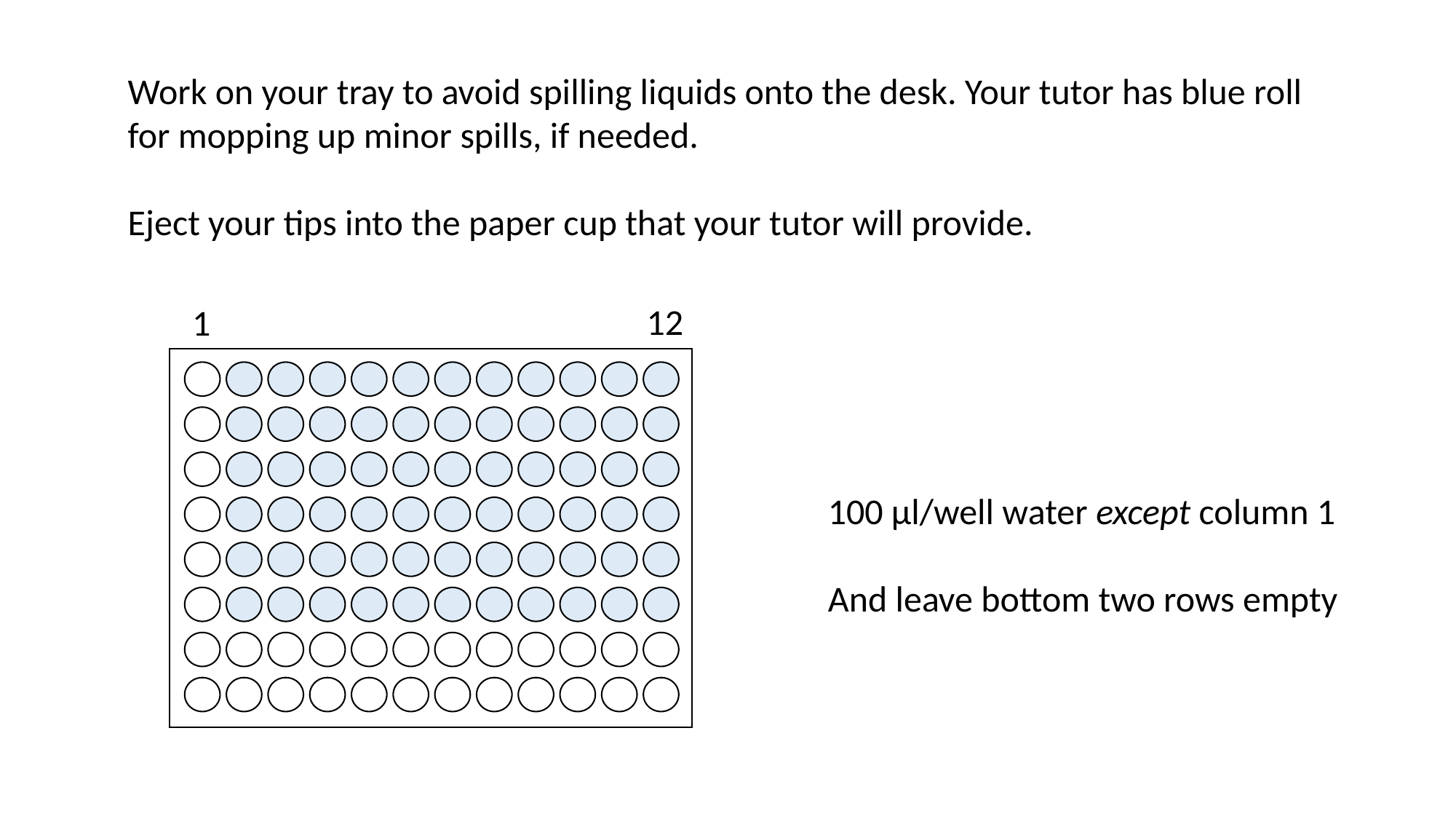

Work on your tray to avoid spilling liquids onto the desk. Your tutor has blue roll for mopping up minor spills, if needed.

Eject your tips into the paper cup that your tutor will provide.
12
1

100 µl/well water except column 1

And leave bottom two rows empty